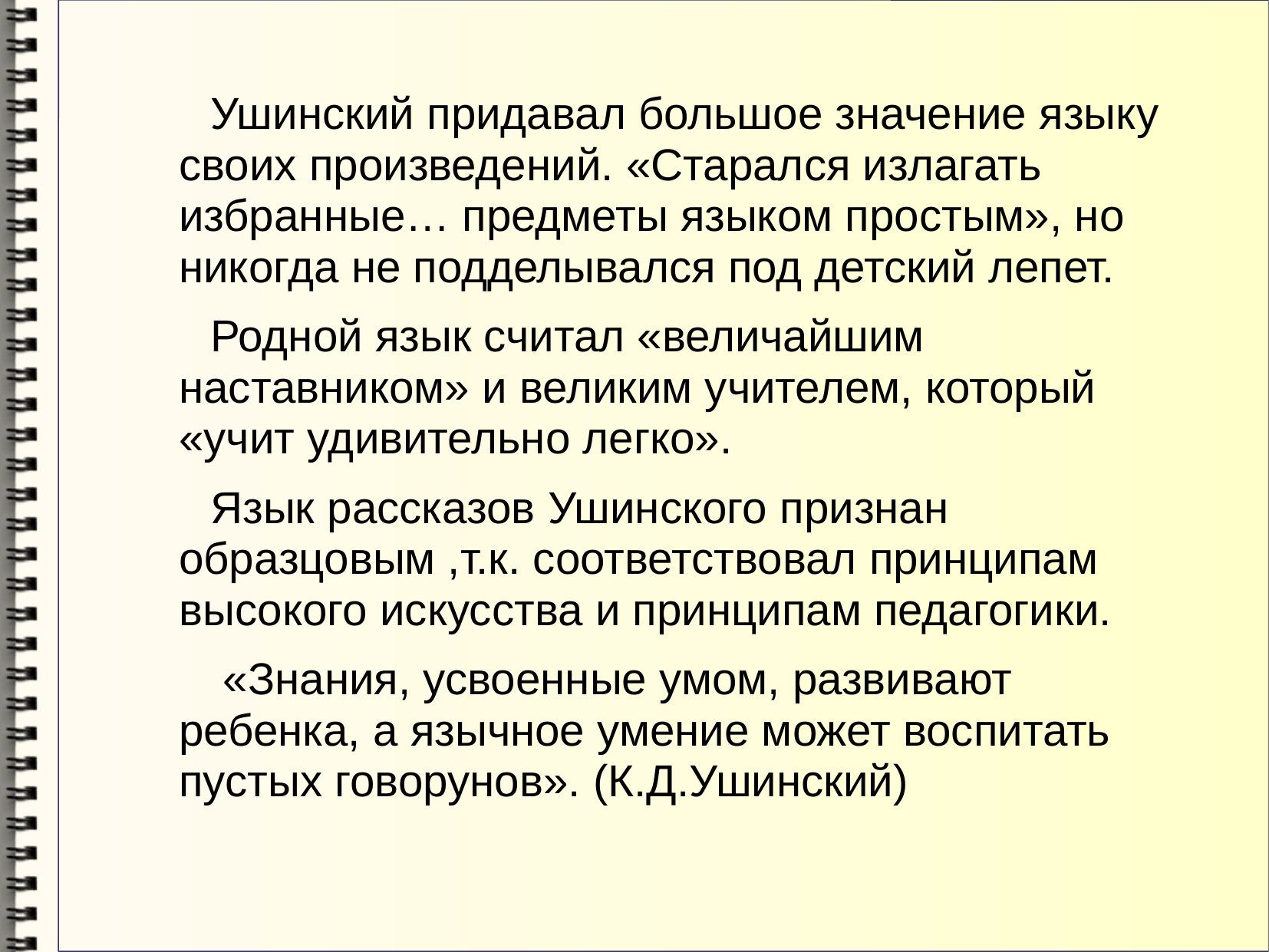

Ушинский придавал большое значение языку своих произведений. «Старался излагать избранные… предметы языком простым», но никогда не подделывался под детский лепет.
      Родной язык считал «величайшим наставником» и великим учителем, который «учит удивительно легко».
      Язык рассказов Ушинского признан образцовым ,т.к. соответствовал принципам высокого искусства и принципам педагогики.
       «Знания, усвоенные умом, развивают ребенка, а язычное умение может воспитать пустых говорунов». (К.Д.Ушинский)